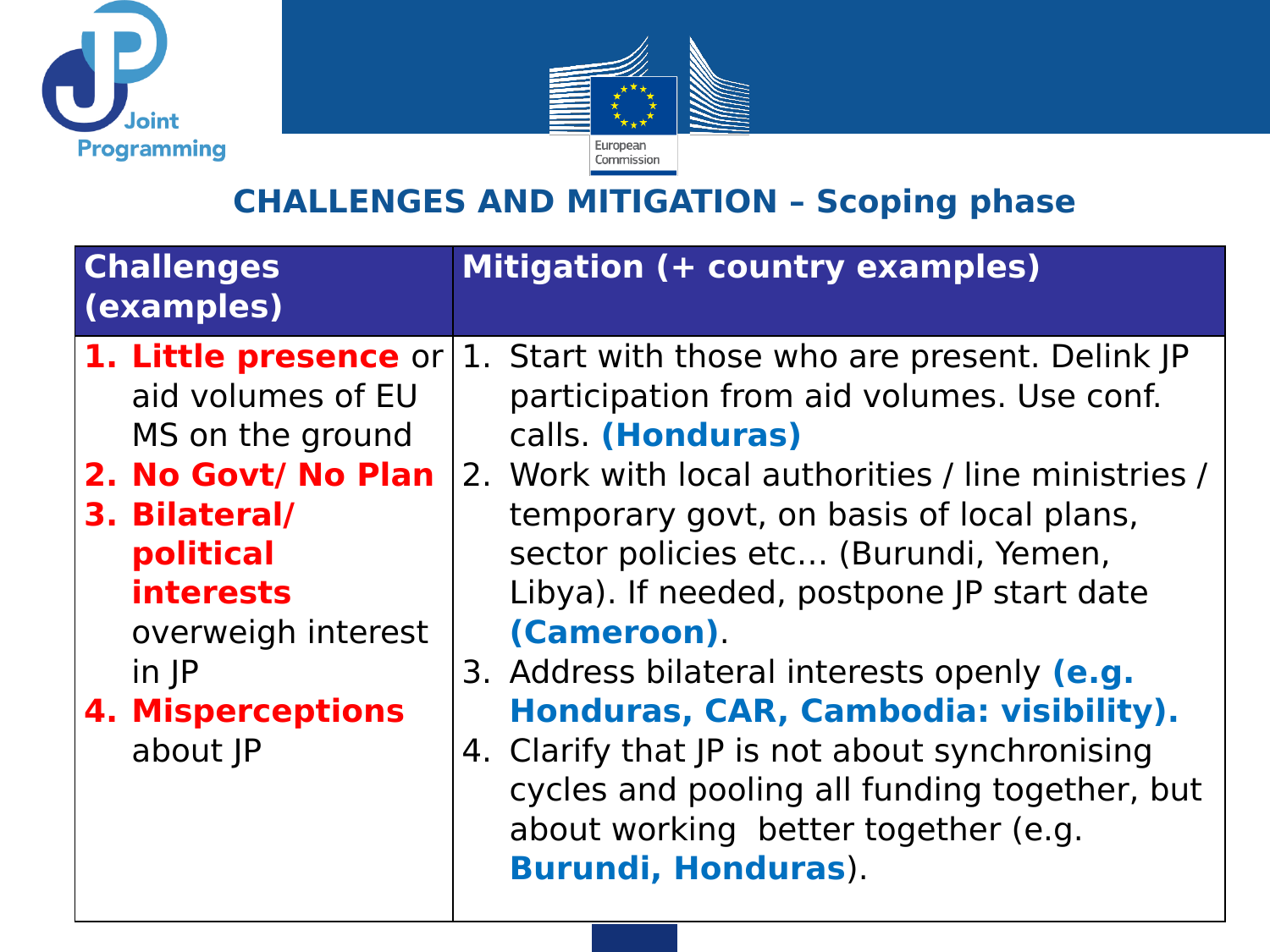

CHALLENGES AND MITIGATION – Scoping phase
| Challenges (examples) | Mitigation (+ country examples) |
| --- | --- |
| Little presence or aid volumes of EU MS on the ground No Govt/ No Plan Bilateral/ political interests overweigh interest in JP Misperceptions about JP | Start with those who are present. Delink JP participation from aid volumes. Use conf. calls. (Honduras) Work with local authorities / line ministries / temporary govt, on basis of local plans, sector policies etc… (Burundi, Yemen, Libya). If needed, postpone JP start date (Cameroon). Address bilateral interests openly (e.g. Honduras, CAR, Cambodia: visibility). Clarify that JP is not about synchronising cycles and pooling all funding together, but about working better together (e.g. Burundi, Honduras). |